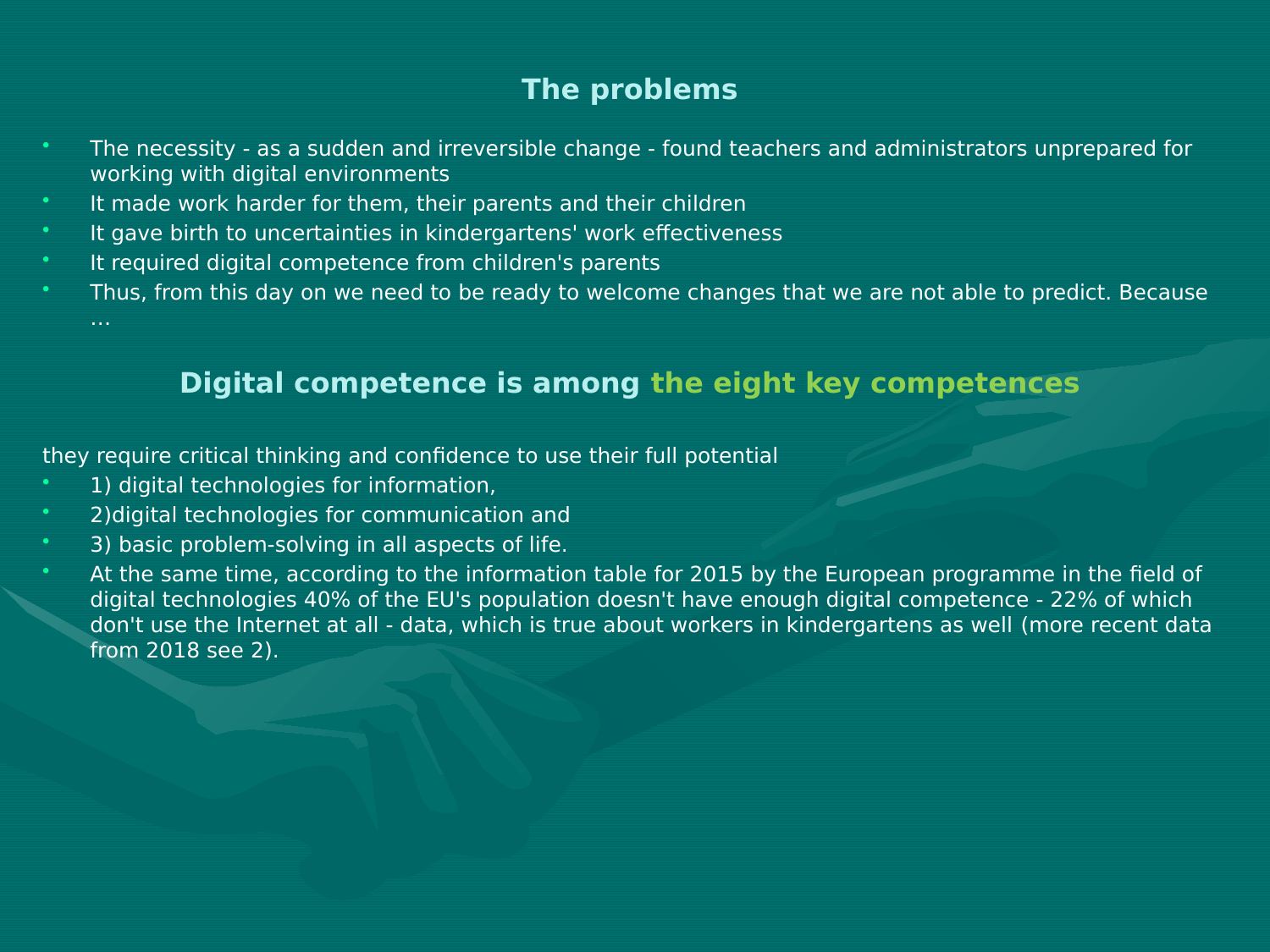

# The problems

The necessity - as a sudden and irreversible change - found teachers and administrators unprepared for working with digital environments
It made work harder for them, their parents and their children
It gave birth to uncertainties in kindergartens' work effectiveness
It required digital competence from children's parents
Thus, from this day on we need to be ready to welcome changes that we are not able to predict. Because …

Digital competence is among the eight key competences

they require critical thinking and confidence to use their full potential
1) digital technologies for information,
2)digital technologies for communication and
3) basic problem-solving in all aspects of life.
At the same time, according to the information table for 2015 by the European programme in the field of digital technologies 40% of the EU's population doesn't have enough digital competence - 22% of which don't use the Internet at all - data, which is true about workers in kindergartens as well (more recent data from 2018 see 2).